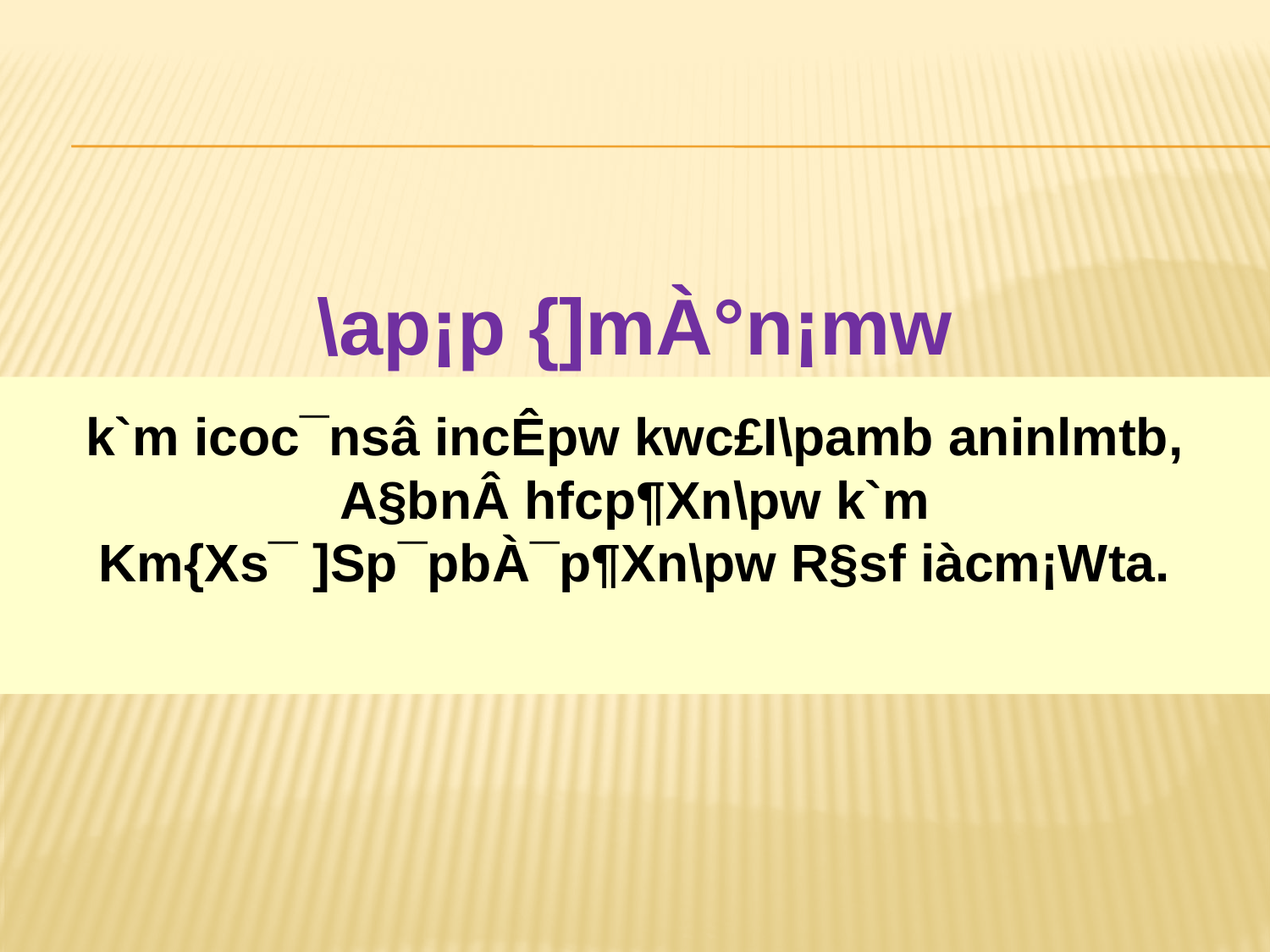

\ap¡p {]mÀ°n¡mw

k`m icoc¯nsâ incÊpw kwc£I\pamb aninlmtb, A§bnÂ hfcp¶Xn\pw k`m Km{Xs¯ ]Sp¯pbÀ¯p¶Xn\pw R§sf iàcm¡Wta.